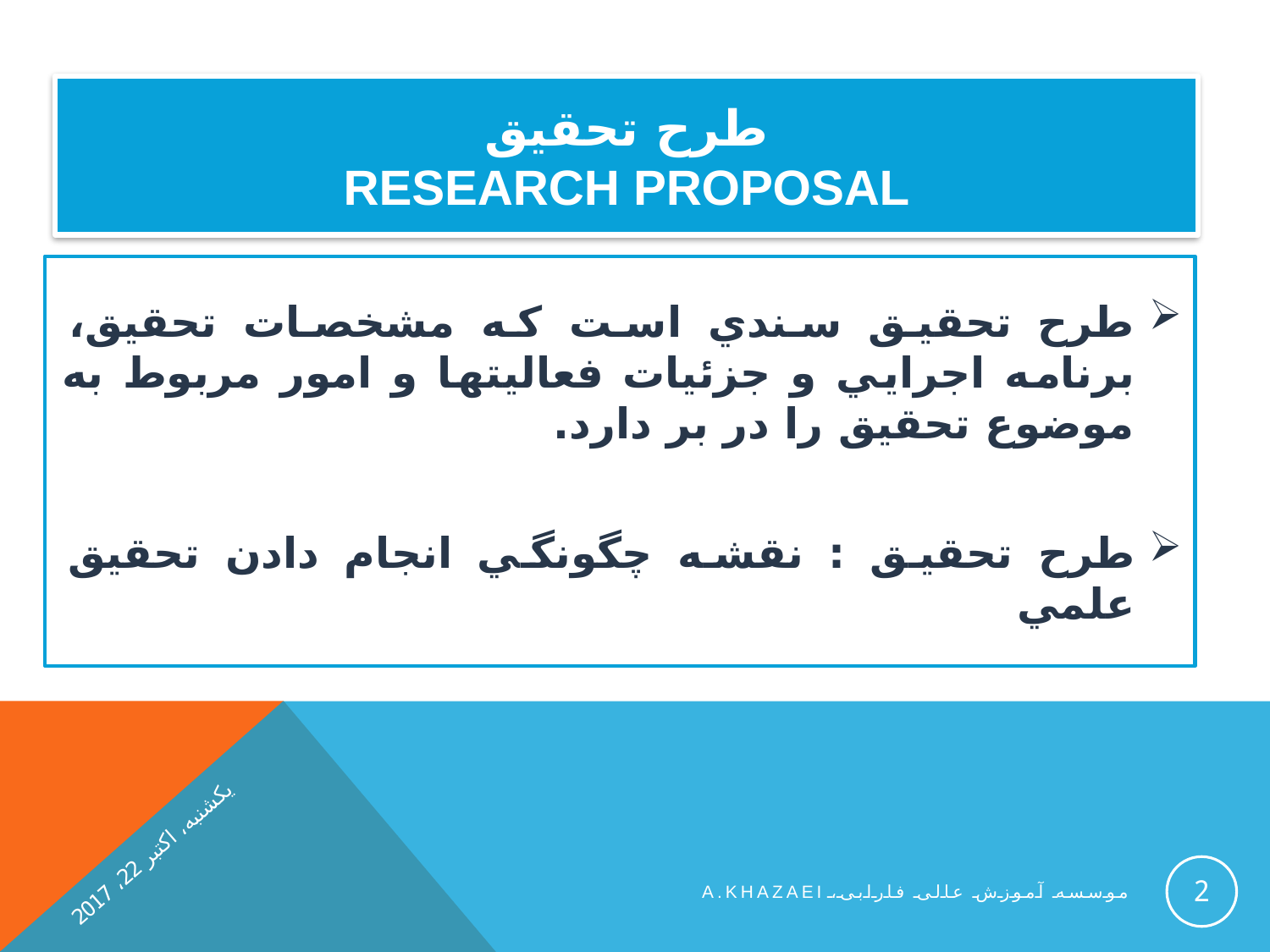

# طرح تحقيق Research Proposal
طرح تحقيق سندي است که مشخصات تحقيق، برنامه اجرايي و جزئيات فعاليتها و امور مربوط به موضوع تحقيق را در بر دارد.

طرح تحقيق : نقشه چگونگي انجام دادن تحقيق علمي
يکشنبه، اکتبر 22، 2017
2
موسسه آموزش عالی فارابی، A.KHAZAEI